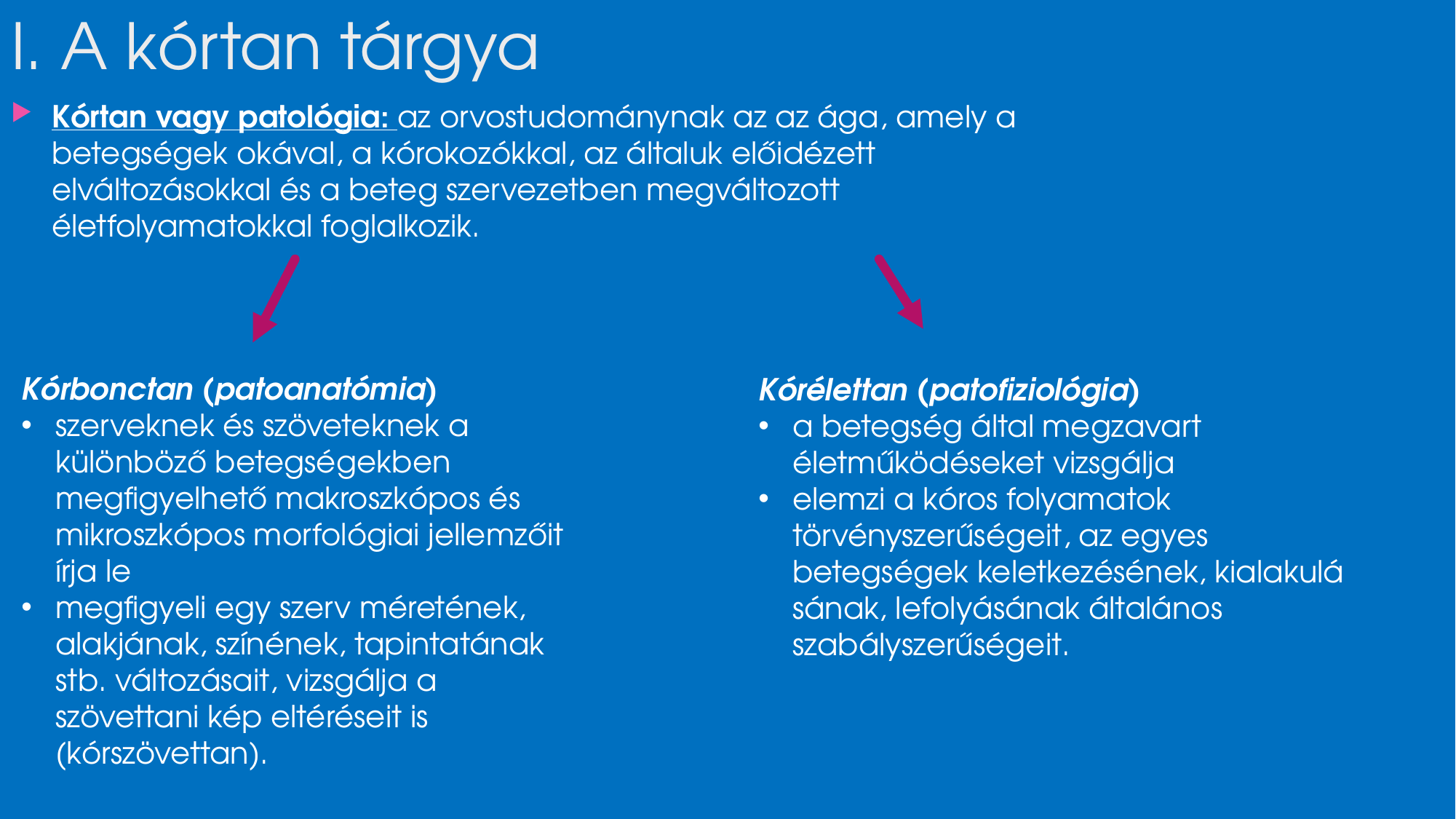

# I. A kórtan tárgya
Kórtan vagy patológia: az orvostudománynak az az ága, amely a betegségek okával, a kórokozókkal, az általuk előidézett elváltozásokkal és a beteg szervezetben megváltozott életfolyamatokkal foglalkozik.
Kórbonctan (patoanatómia)
szerveknek és szöveteknek a különböző betegsé­gekben megfigyelhető makroszkópos és mikroszkópos morfológiai jellemzőit írja le
megfigyeli egy szerv méretének, alakjának, színének, tapintatának stb. változásait, vizsgálja a szövettani kép eltéréseit is (kórszövettan).
Kórélettan (patofiziológia)
a betegség által megzavart életműködéseket vizsgálja
elemzi a kóros folyamatok törvényszerűségeit, az egyes betegségek keletkezésének, kialakulá­sának, lefolyásának általános szabályszerűségeit.